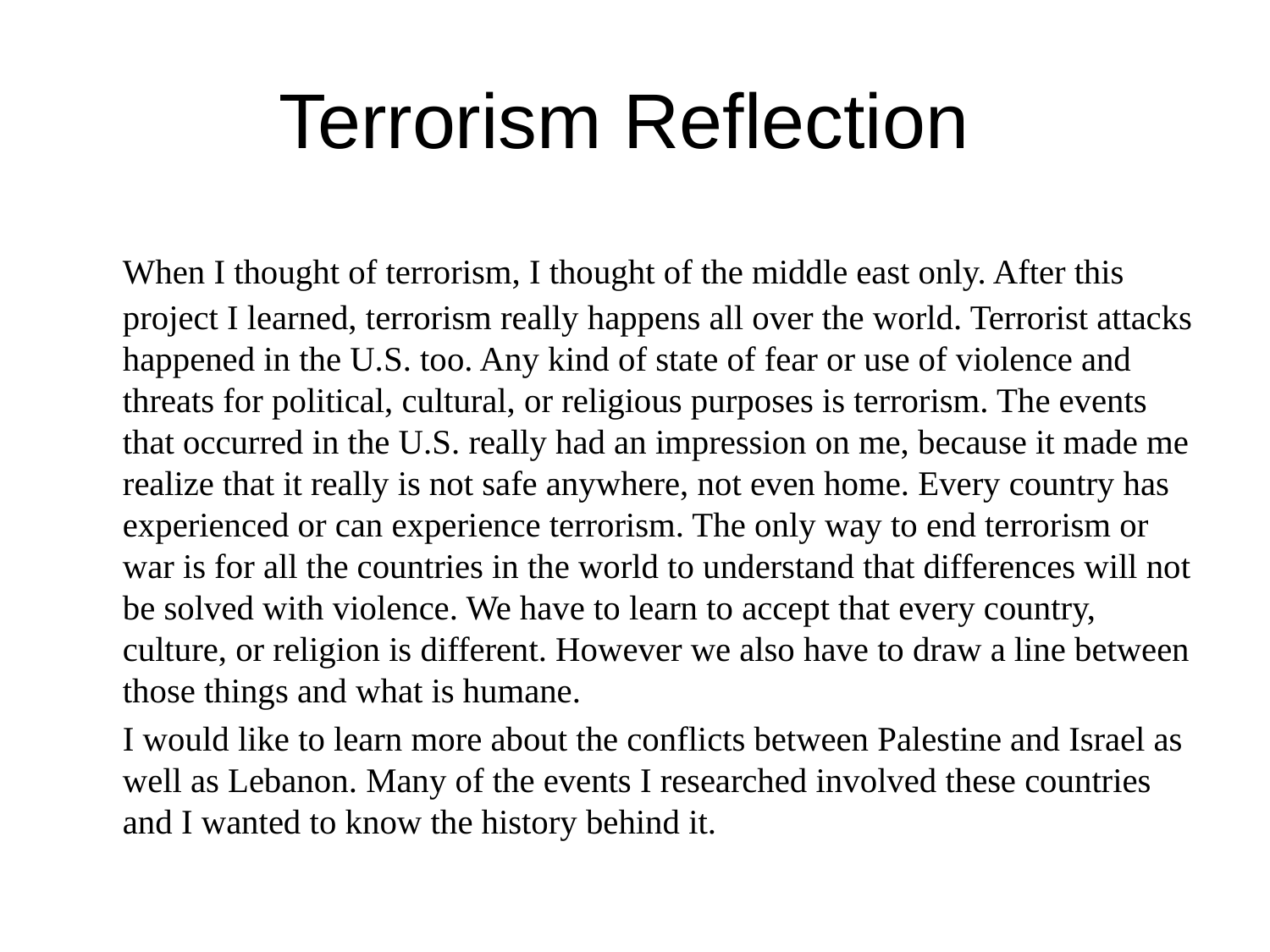

# Terrorism Reflection
	When I thought of terrorism, I thought of the middle east only. After this project I learned, terrorism really happens all over the world. Terrorist attacks happened in the U.S. too. Any kind of state of fear or use of violence and threats for political, cultural, or religious purposes is terrorism. The events that occurred in the U.S. really had an impression on me, because it made me realize that it really is not safe anywhere, not even home. Every country has experienced or can experience terrorism. The only way to end terrorism or war is for all the countries in the world to understand that differences will not be solved with violence. We have to learn to accept that every country, culture, or religion is different. However we also have to draw a line between those things and what is humane.
		I would like to learn more about the conflicts between Palestine and Israel as well as Lebanon. Many of the events I researched involved these countries and I wanted to know the history behind it.